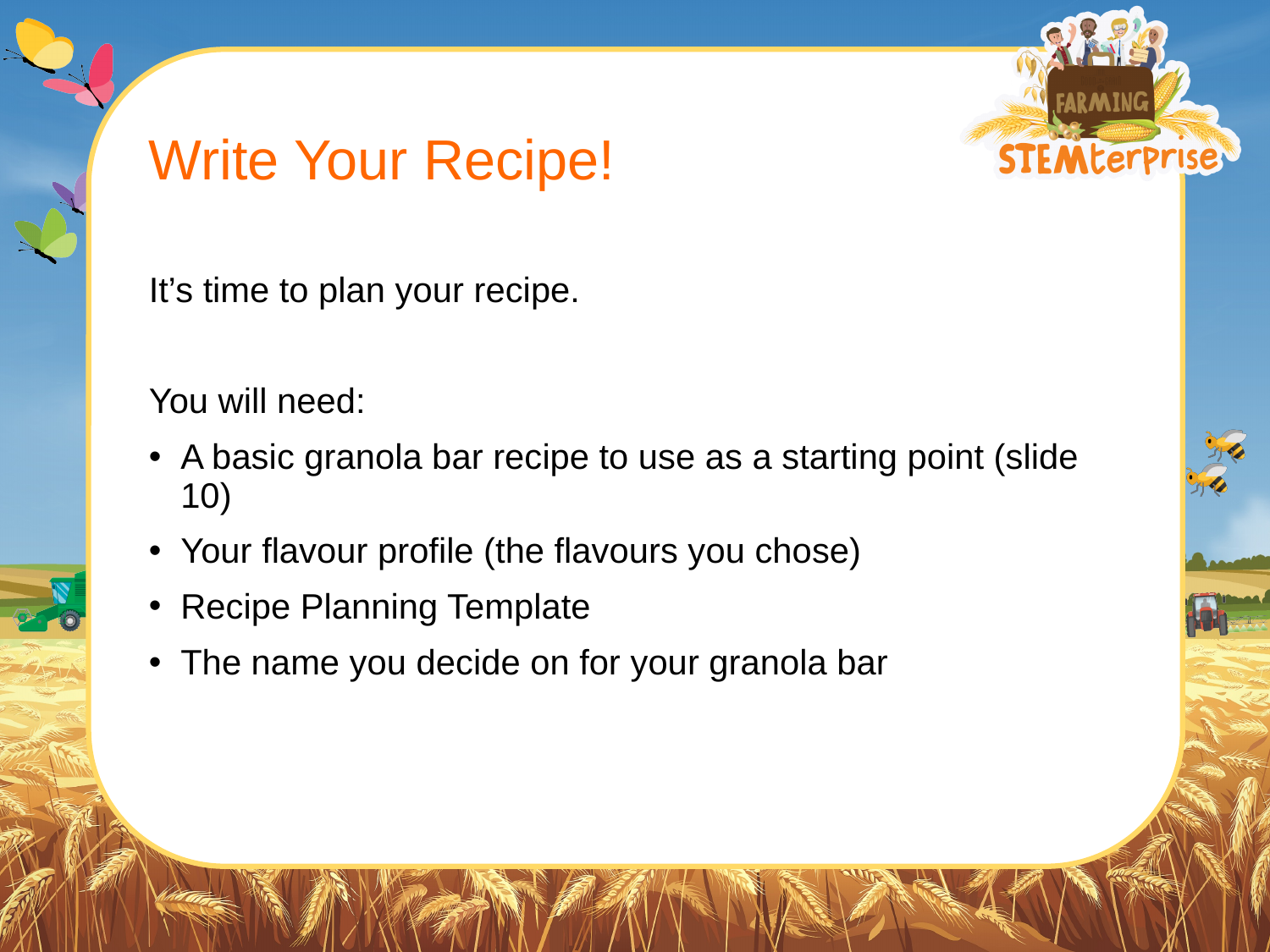

# Write Your Recipe!
It’s time to plan your recipe.

You will need:
A basic granola bar recipe to use as a starting point (slide 10)
Your flavour profile (the flavours you chose)
Recipe Planning Template
The name you decide on for your granola bar